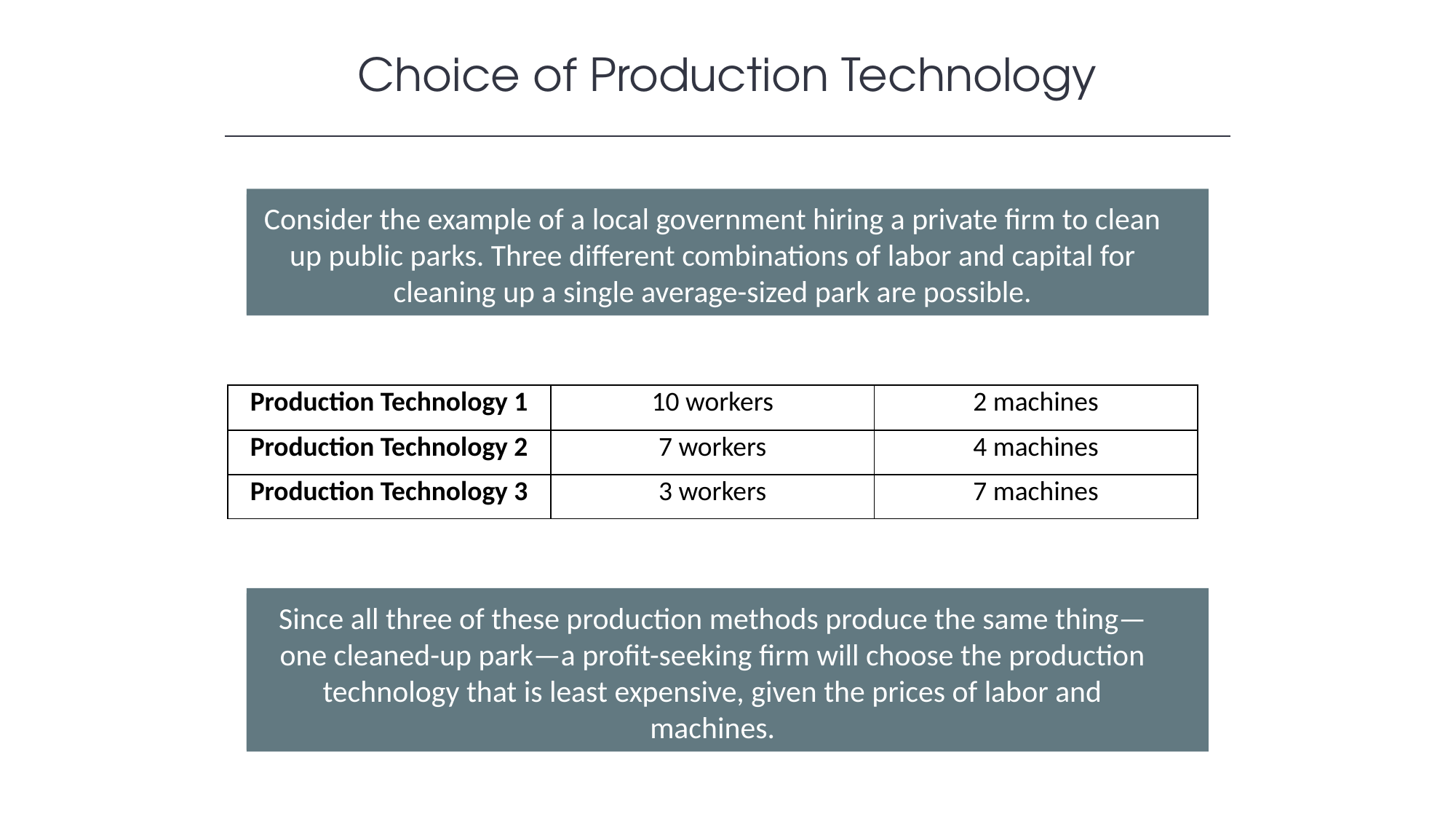

Choice of Production Technology

Consider the example of a local government hiring a private firm to clean up public parks. Three different combinations of labor and capital for cleaning up a single average-sized park are possible.
| Production Technology 1 | 10 workers | 2 machines |
| --- | --- | --- |
| Production Technology 2 | 7 workers | 4 machines |
| Production Technology 3 | 3 workers | 7 machines |

Since all three of these production methods produce the same thing—one cleaned-up park—a profit-seeking firm will choose the production technology that is least expensive, given the prices of labor and machines.